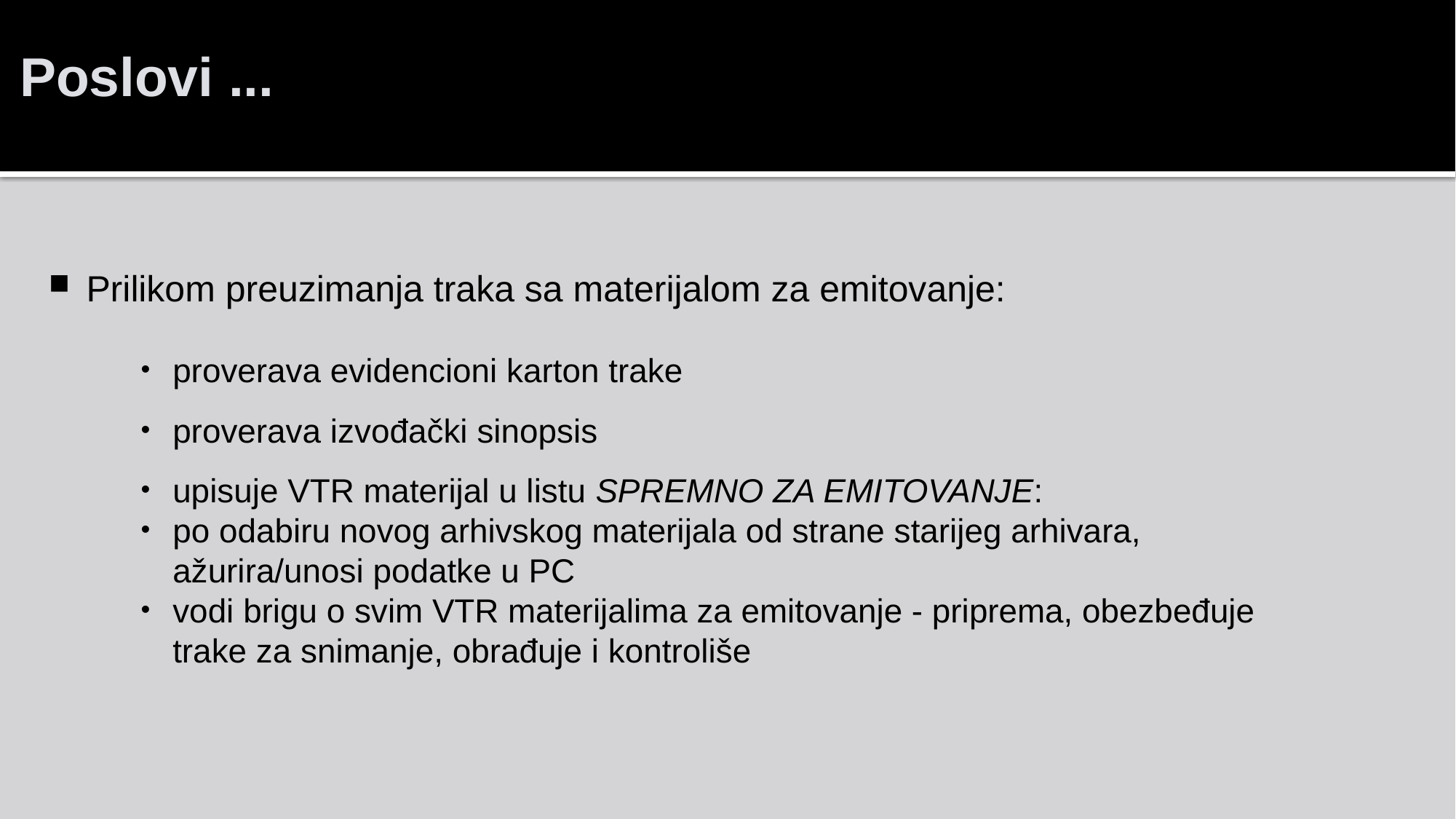

Poslovi ...
Prilikom preuzimanja traka sa materijalom za emitovanje:

proverava evidencioni karton trake
proverava izvođački sinopsis
upisuje VTR materijal u listu SPREMNO ZA EMITOVANJE:
po odabiru novog arhivskog materijala od strane starijeg arhivara, ažurira/unosi podatke u PC
vodi brigu o svim VTR materijalima za emitovanje - priprema, obezbeđuje trake za snimanje, obrađuje i kontroliše